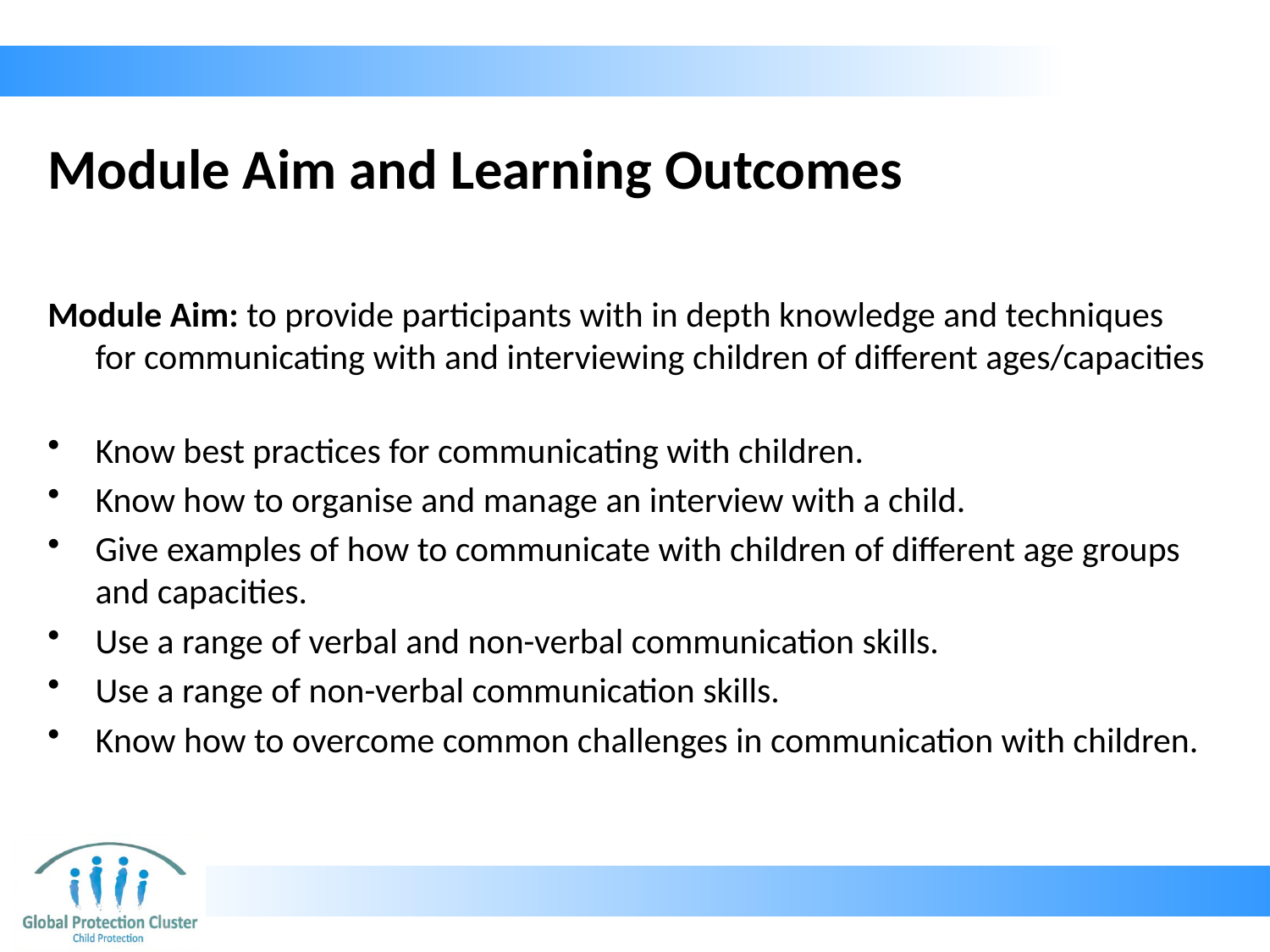

# Module Aim and Learning Outcomes

Module Aim: to provide participants with in depth knowledge and techniques for communicating with and interviewing children of different ages/capacities

Know best practices for communicating with children.
Know how to organise and manage an interview with a child.
Give examples of how to communicate with children of different age groups and capacities.
Use a range of verbal and non-verbal communication skills.
Use a range of non-verbal communication skills.
Know how to overcome common challenges in communication with children.